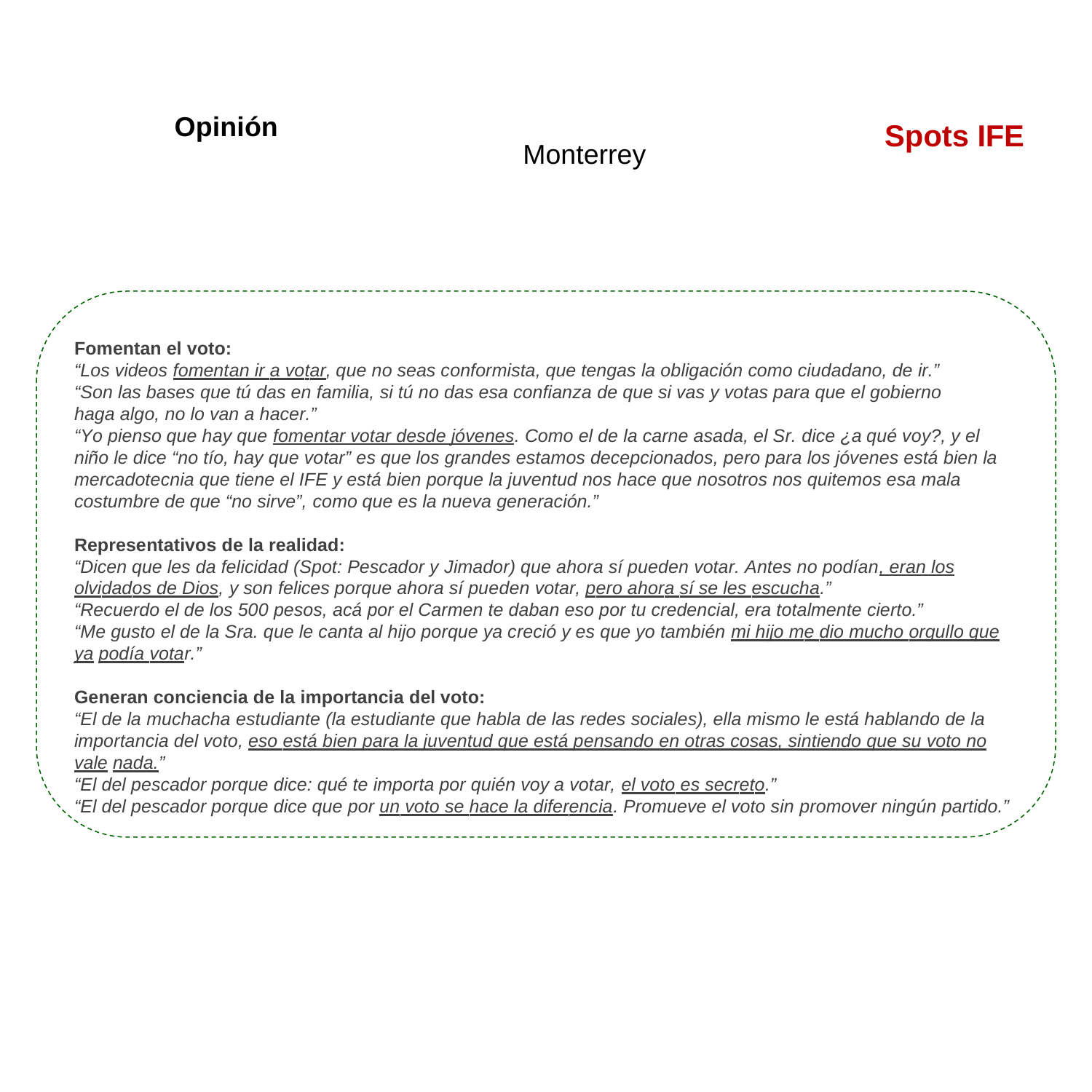

# Spots IFE
Opinión
Monterrey

Fomentan el voto:
“Los videos fomentan ir a votar, que no seas conformista, que tengas la obligación como ciudadano, de ir.”
“Son las bases que tú das en familia, si tú no das esa confianza de que si vas y votas para que el gobierno haga algo, no lo van a hacer.”
“Yo pienso que hay que fomentar votar desde jóvenes. Como el de la carne asada, el Sr. dice ¿a qué voy?, y el niño le dice “no tío, hay que votar” es que los grandes estamos decepcionados, pero para los jóvenes está bien la mercadotecnia que tiene el IFE y está bien porque la juventud nos hace que nosotros nos quitemos esa mala costumbre de que “no sirve”, como que es la nueva generación.”

Representativos de la realidad:
“Dicen que les da felicidad (Spot: Pescador y Jimador) que ahora sí pueden votar. Antes no podían, eran los
olvidados de Dios, y son felices porque ahora sí pueden votar, pero ahora sí se les escucha.”
“Recuerdo el de los 500 pesos, acá por el Carmen te daban eso por tu credencial, era totalmente cierto.”
“Me gusto el de la Sra. que le canta al hijo porque ya creció y es que yo también mi hijo me dio mucho orgullo que ya podía votar.”

Generan conciencia de la importancia del voto:
“El de la muchacha estudiante (la estudiante que habla de las redes sociales), ella mismo le está hablando de la importancia del voto, eso está bien para la juventud que está pensando en otras cosas, sintiendo que su voto no vale nada.”
“El del pescador porque dice: qué te importa por quién voy a votar, el voto es secreto.”
“El del pescador porque dice que por un voto se hace la diferencia. Promueve el voto sin promover ningún partido.”